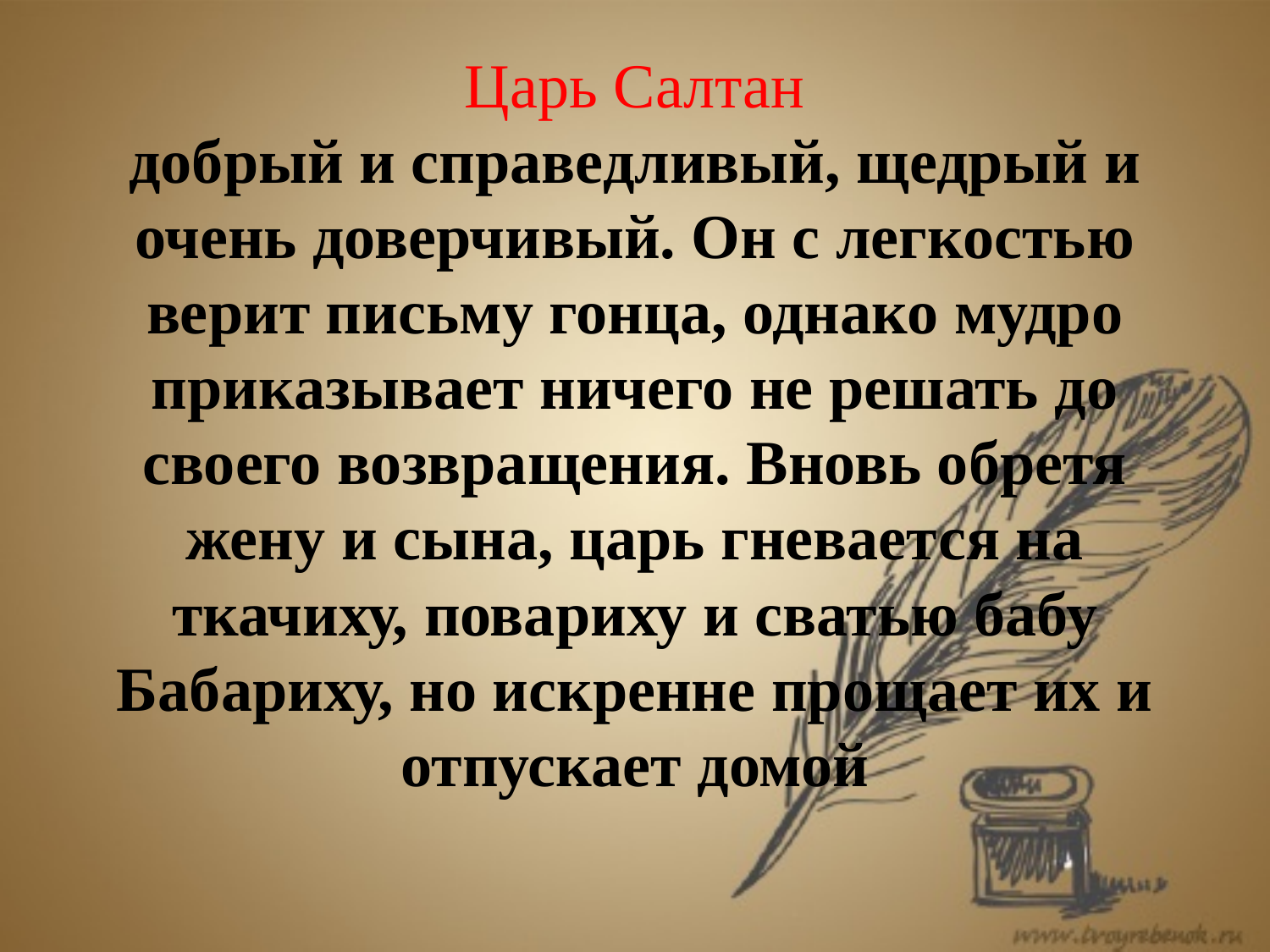

# Царь Салтан добрый и справедливый, щедрый и очень доверчивый. Он с легкостью верит письму гонца, однако мудро приказывает ничего не решать до своего возвращения. Вновь обретя жену и сына, царь гневается на ткачиху, повариху и сватью бабу Бабариху, но искренне прощает их и отпускает домой